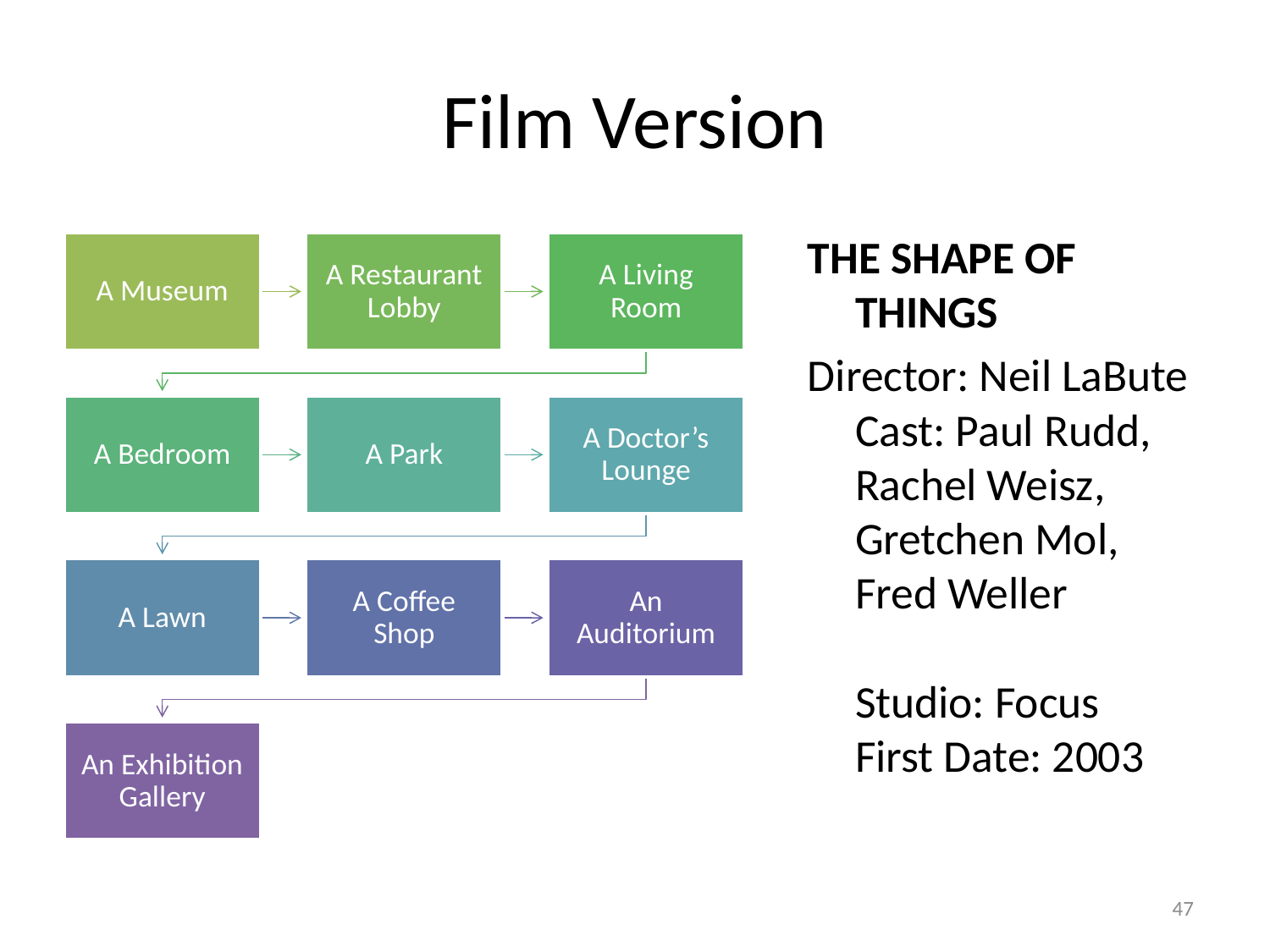

# Film Version

A Museum

A Restaurant Lobby

A Living Room

A Bedroom

A Park

A Doctor’s Lounge

A Lawn

A Coffee Shop

An Auditorium
An Exhibition Gallery
The Shape of Things
Director: Neil LaBute
Cast: Paul Rudd, Rachel Weisz, Gretchen Mol, Fred Weller
Studio: Focus
First Date: 2003
47